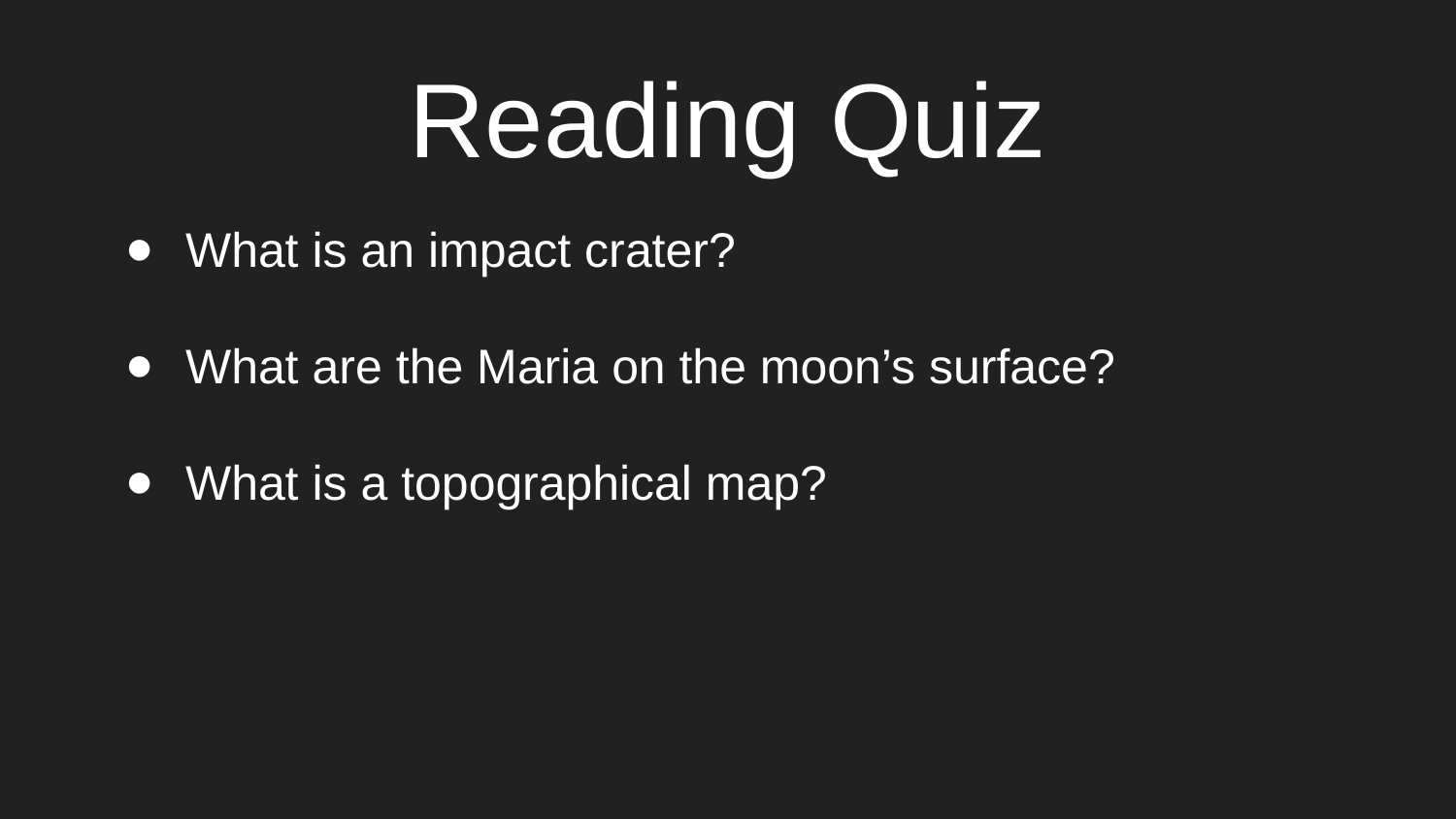

# Reading Quiz

What is an impact crater?

What are the Maria on the moon’s surface?

What is a topographical map?